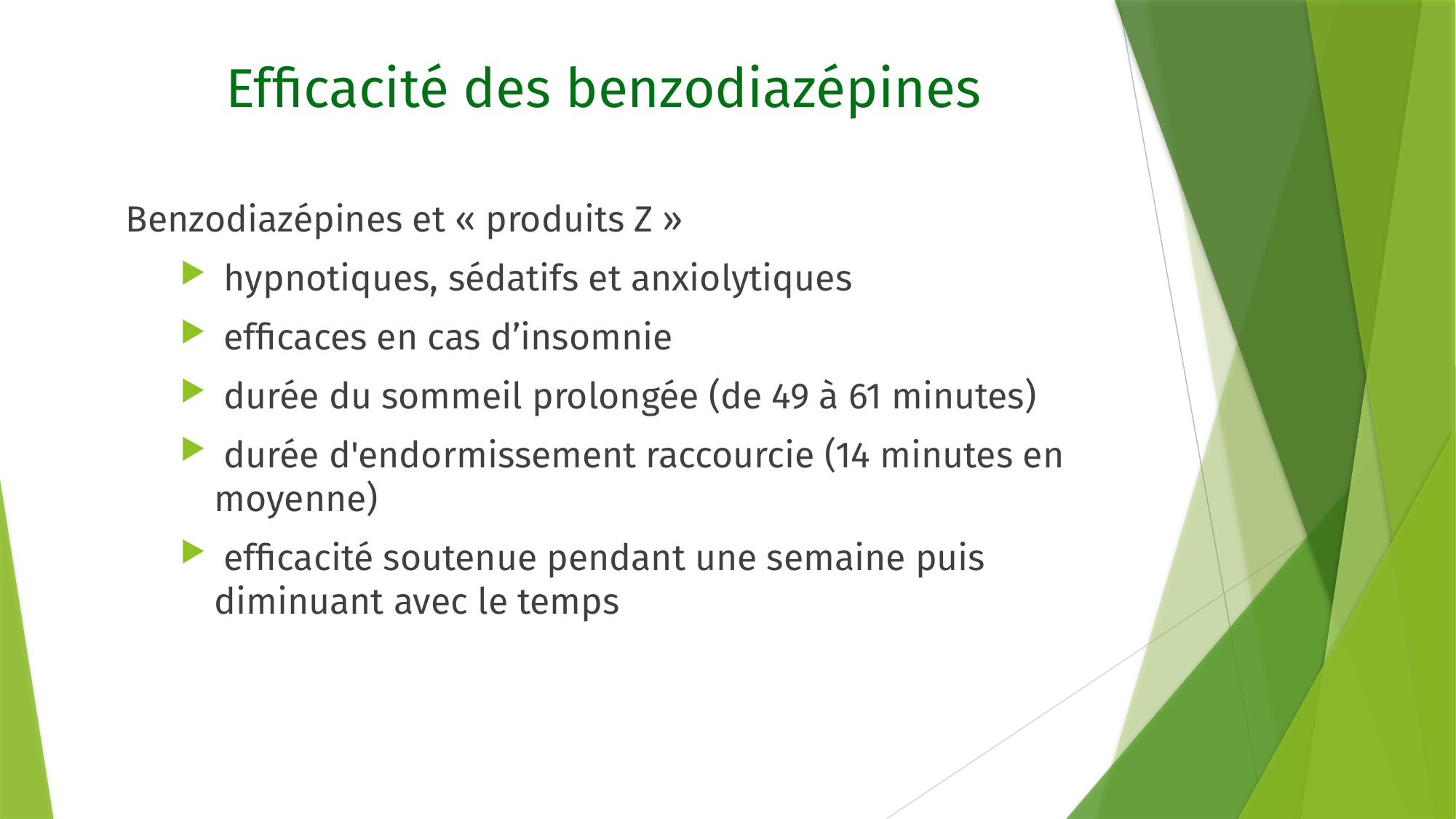

# Efficacité des benzodiazépines
Benzodiazépines et « produits Z »
 hypnotiques, sédatifs et anxiolytiques
 efficaces en cas d’insomnie
 durée du sommeil prolongée (de 49 à 61 minutes)
 durée d'endormissement raccourcie (14 minutes en moyenne)
 efficacité soutenue pendant une semaine puis diminuant avec le temps